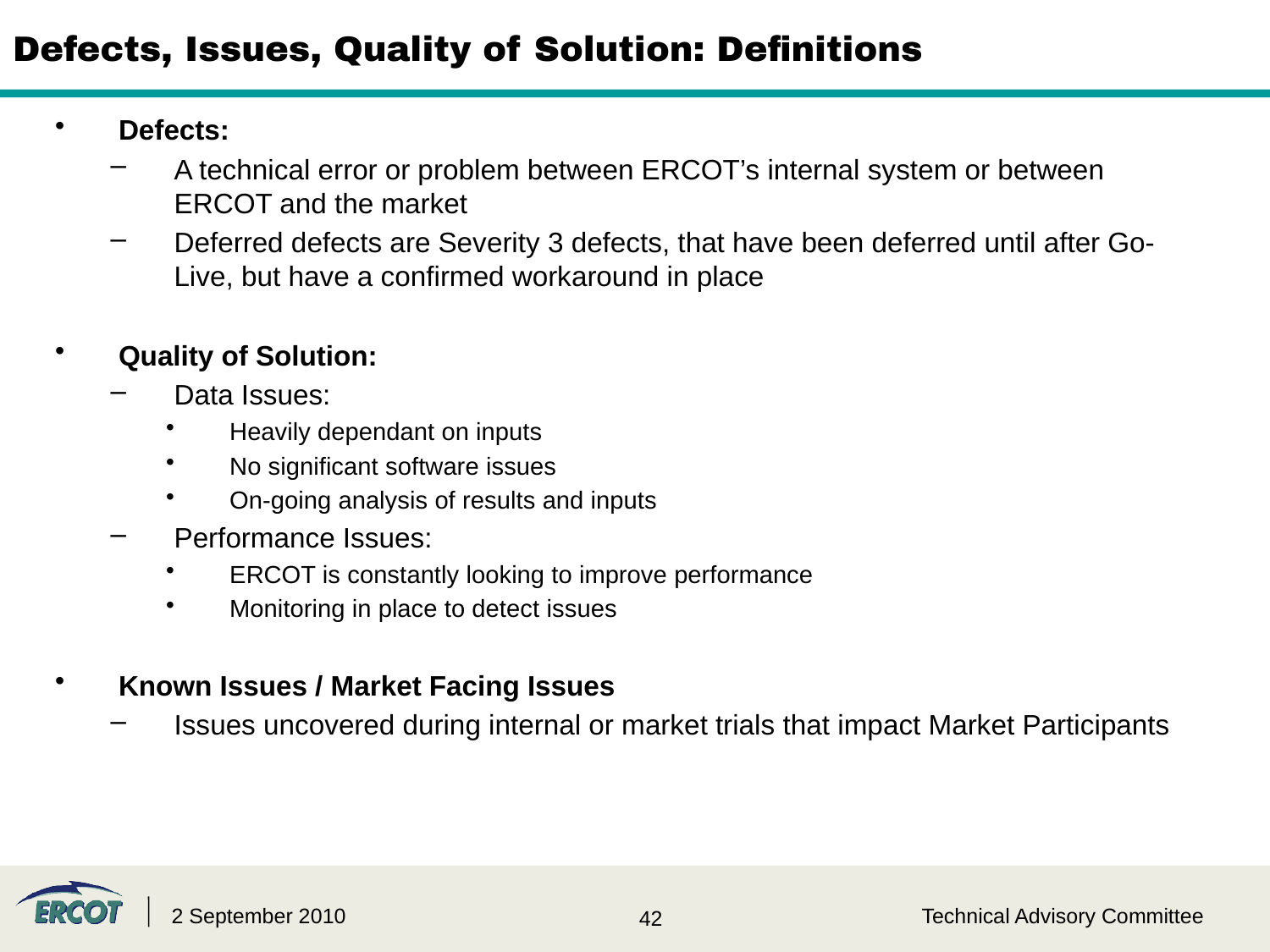

# Defects, Issues, Quality of Solution: Definitions
Defects:
A technical error or problem between ERCOT’s internal system or between ERCOT and the market
Deferred defects are Severity 3 defects, that have been deferred until after Go-Live, but have a confirmed workaround in place

Quality of Solution:
Data Issues:
Heavily dependant on inputs
No significant software issues
On-going analysis of results and inputs
Performance Issues:
ERCOT is constantly looking to improve performance
Monitoring in place to detect issues

Known Issues / Market Facing Issues
Issues uncovered during internal or market trials that impact Market Participants

2 September 2010
Technical Advisory Committee